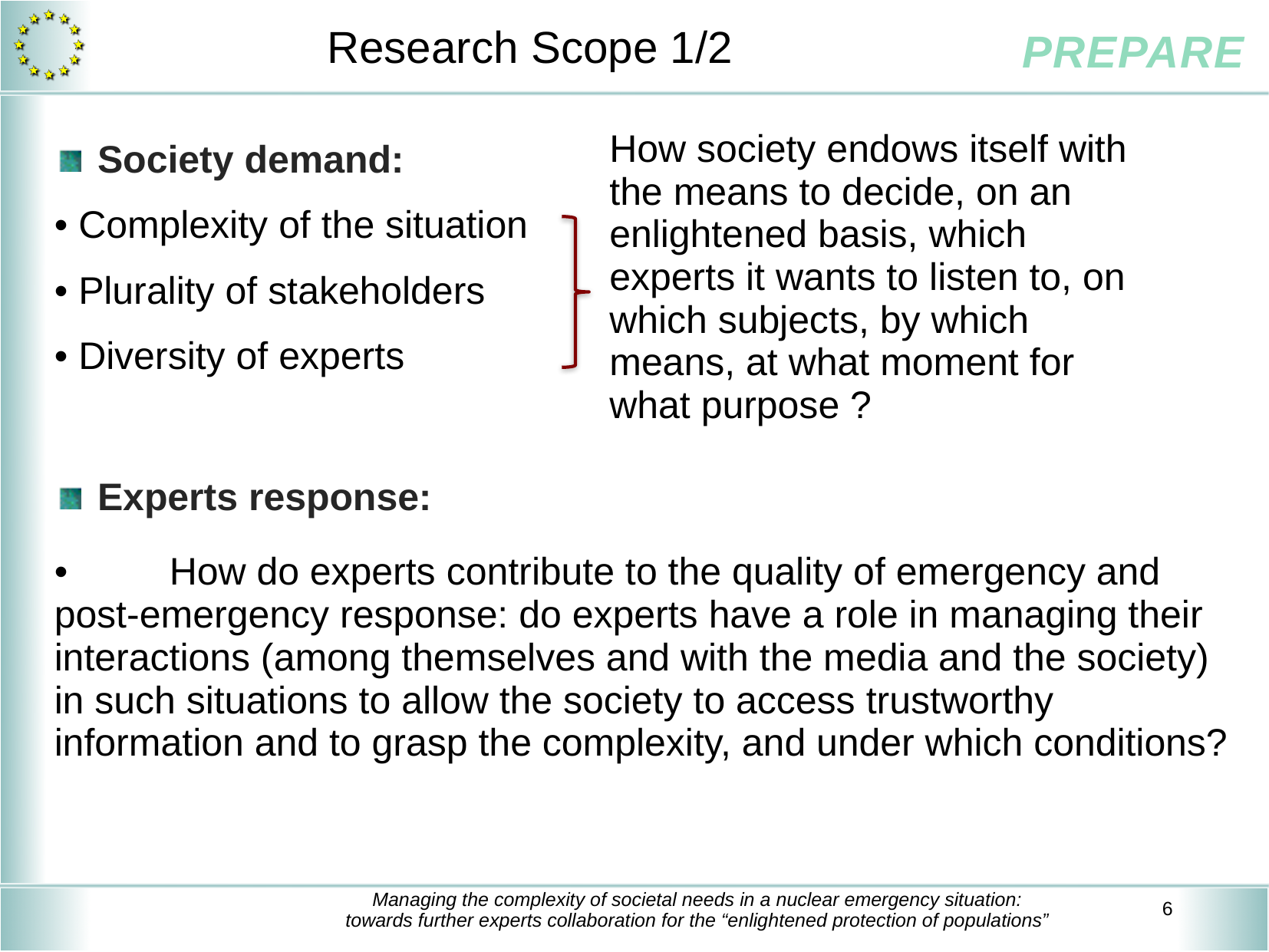

# Research Scope 1/2
How society endows itself with the means to decide, on an enlightened basis, which experts it wants to listen to, on which subjects, by which means, at what moment for what purpose ?

Society demand:
• Complexity of the situation
• Plurality of stakeholders
• Diversity of experts

Experts response:
•	How do experts contribute to the quality of emergency and post-emergency response: do experts have a role in managing their interactions (among themselves and with the media and the society) in such situations to allow the society to access trustworthy information and to grasp the complexity, and under which conditions?